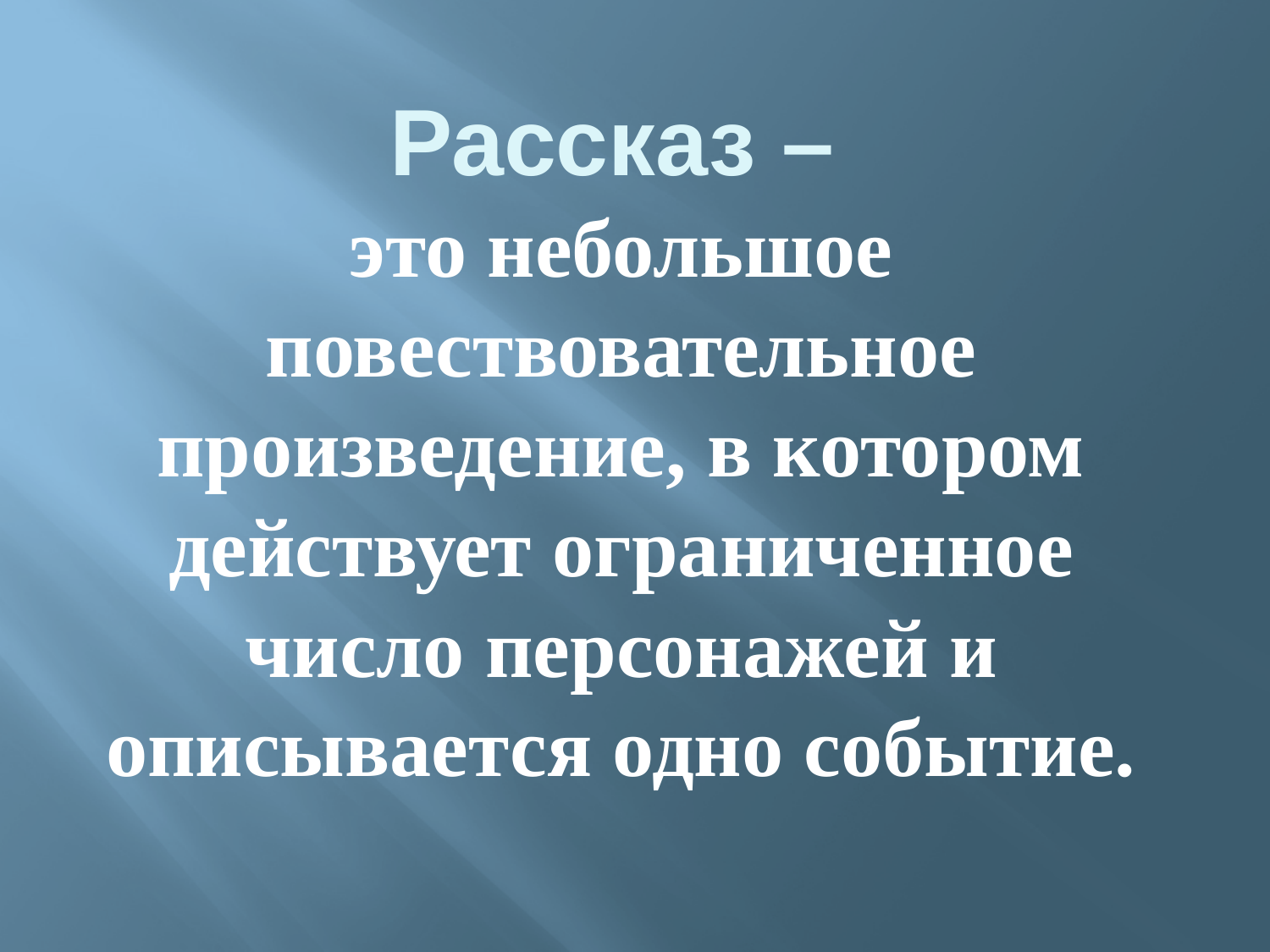

# Рассказ – это небольшое повествовательное произведение, в котором действует ограниченное число персонажей и описывается одно событие.